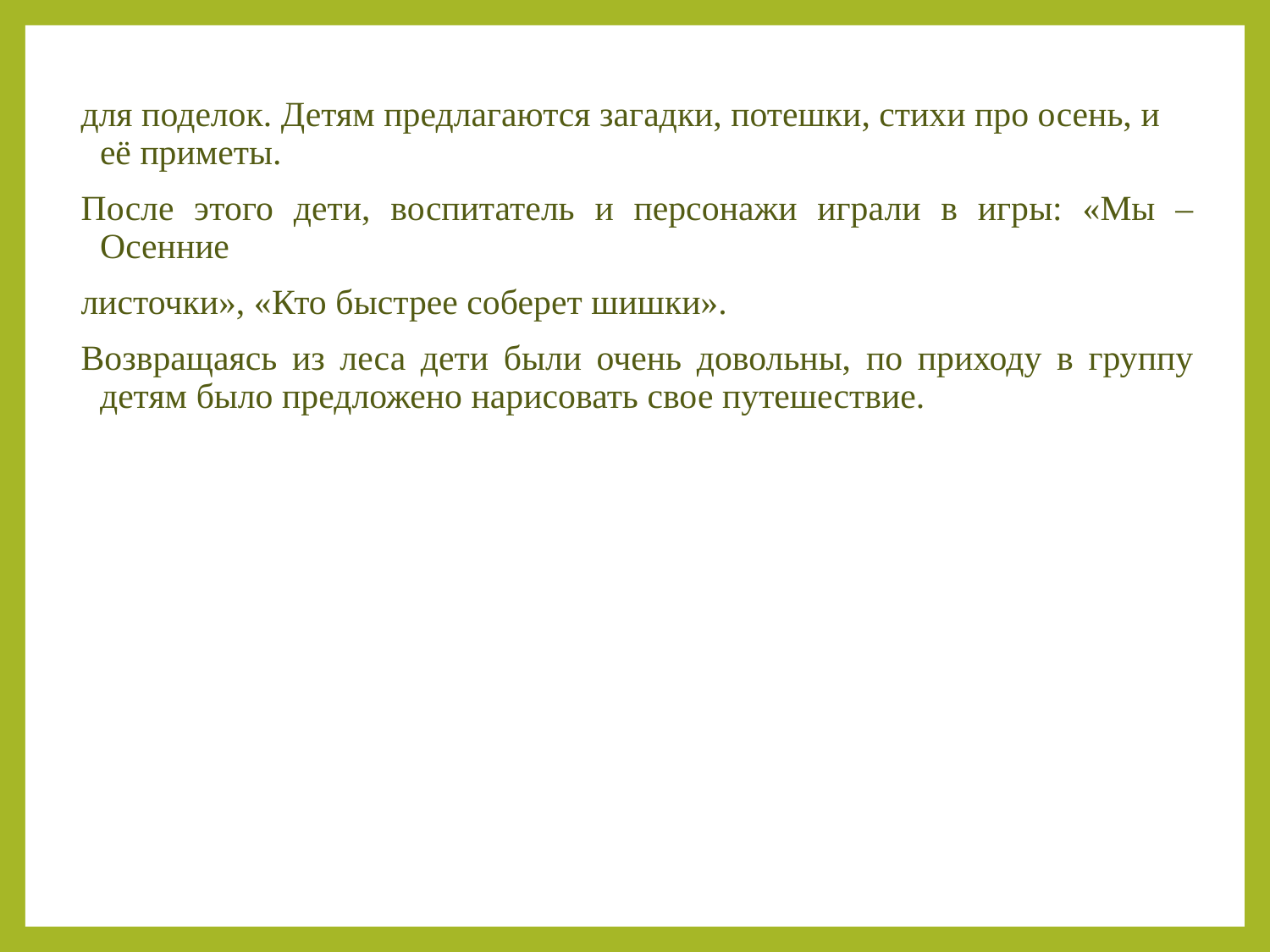

для поделок. Детям предлагаются загадки, потешки, стихи про осень, и её приметы.
После этого дети, воспитатель и персонажи играли в игры: «Мы – Осенние
листочки», «Кто быстрее соберет шишки».
Возвращаясь из леса дети были очень довольны, по приходу в группу детям было предложено нарисовать свое путешествие.
#